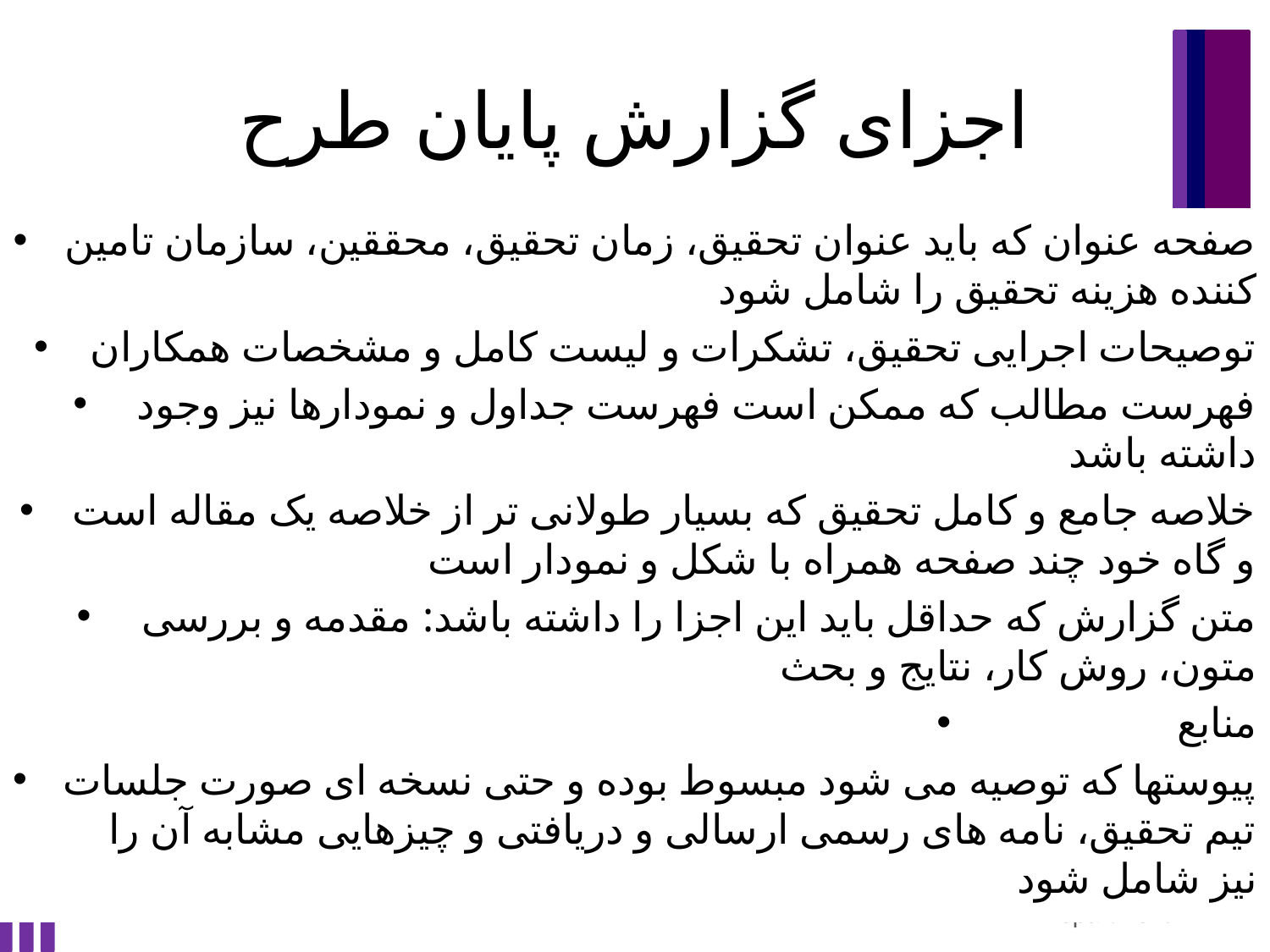

# اجزای گزارش پایان طرح
صفحه عنوان که باید عنوان تحقیق، زمان تحقیق، محققین، سازمان تامین کننده هزینه تحقیق را شامل شود
توصیحات اجرایی تحقیق، تشکرات و لیست کامل و مشخصات همکاران
فهرست مطالب که ممکن است فهرست جداول و نمودارها نیز وجود داشته باشد
خلاصه جامع و کامل تحقیق که بسیار طولانی تر از خلاصه یک مقاله است و گاه خود چند صفحه همراه با شکل و نمودار است
متن گزارش که حداقل باید این اجزا را داشته باشد: مقدمه و بررسی متون، روش کار، نتایج و بحث
منابع
پیوستها که توصیه می شود مبسوط بوده و حتی نسخه ای صورت جلسات تیم تحقیق، نامه های رسمی ارسالی و دریافتی و چیزهایی مشابه آن را نیز شامل شود